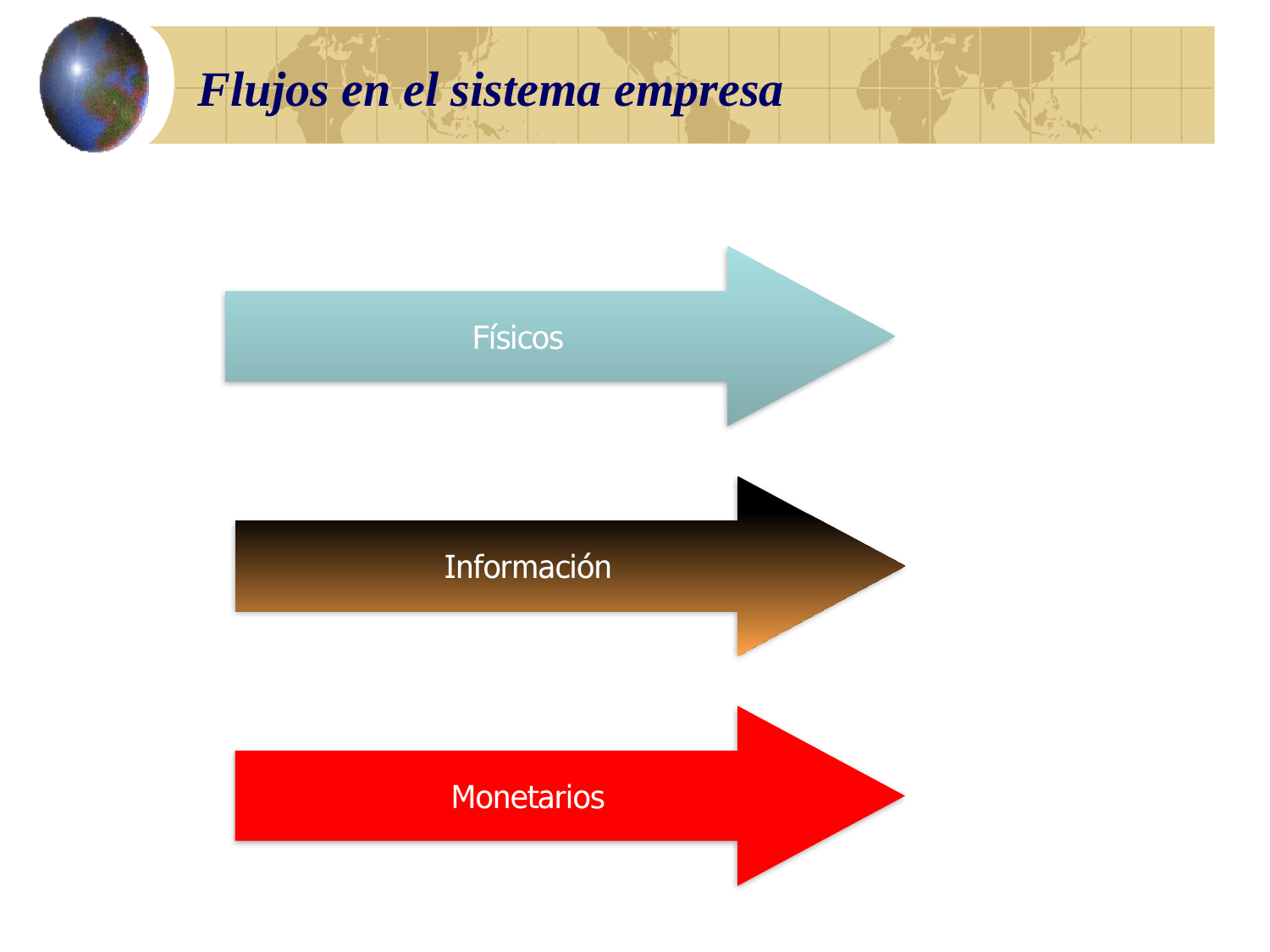

# Flujos en el sistema empresa
Físicos
Información
Monetarios